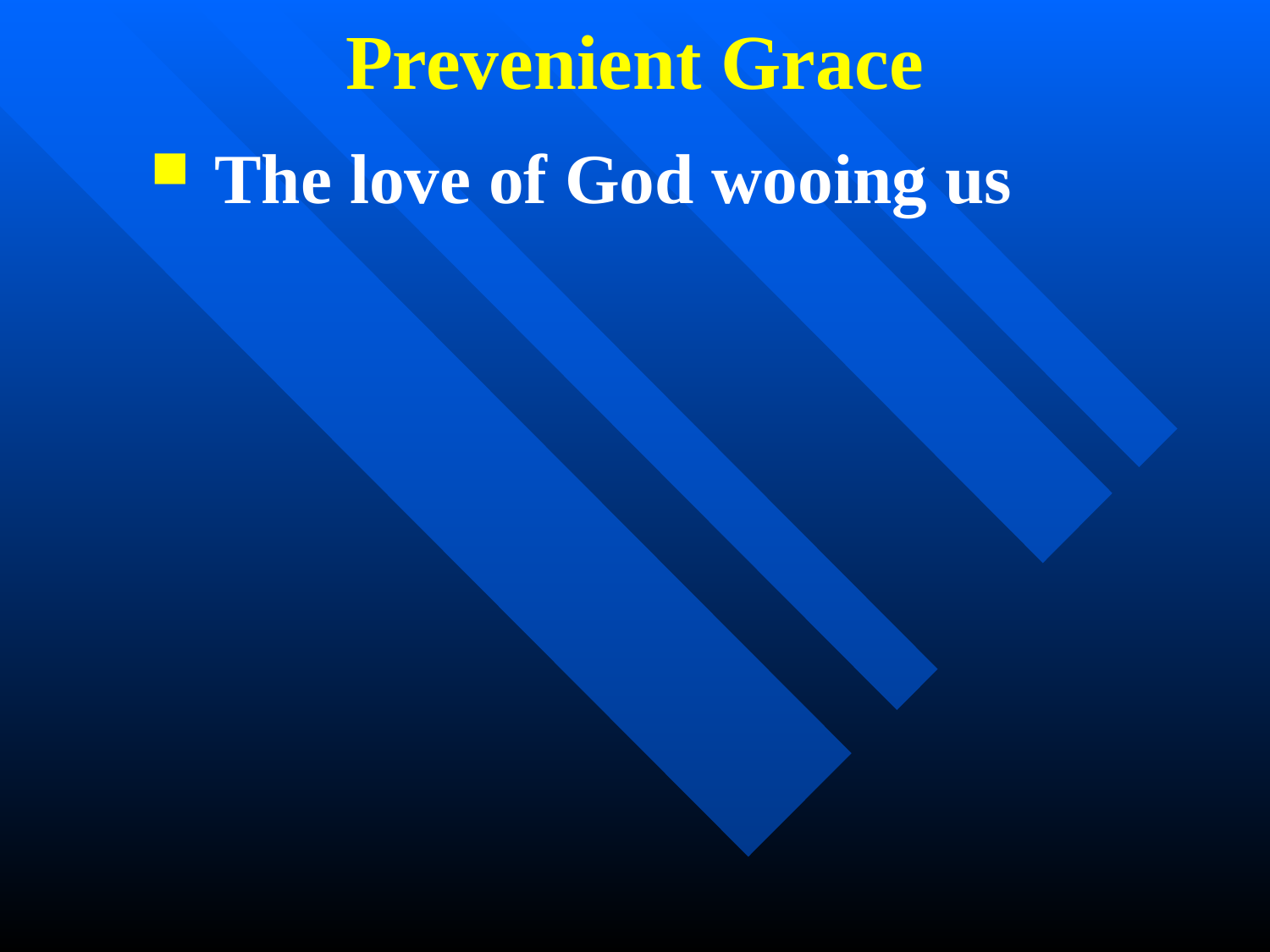

# Prevenient Grace
The love of God wooing us